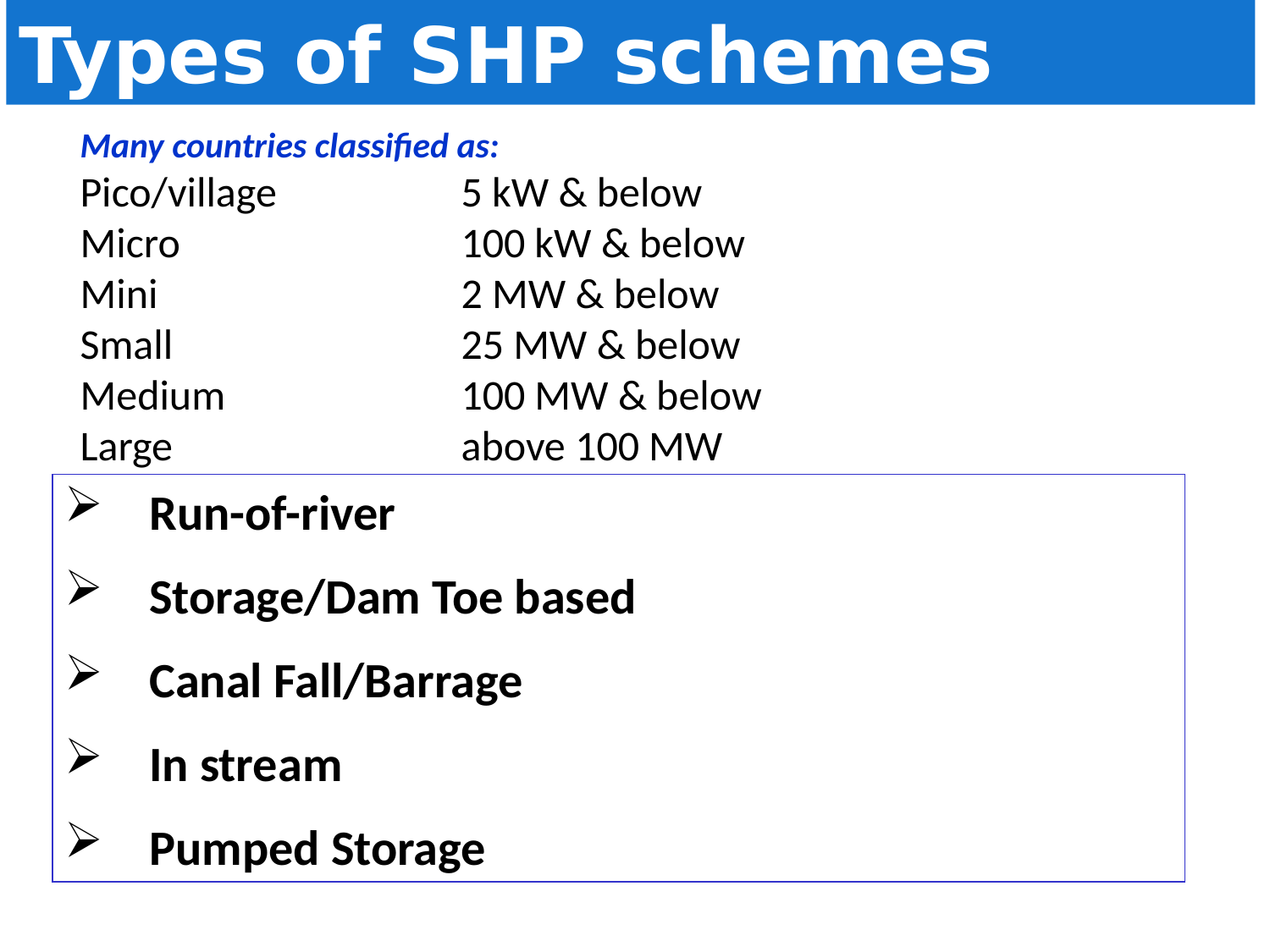

Types of SHP schemes
Many countries classified as:
Pico/village		5 kW & below
Micro			100 kW & below
Mini			2 MW & below
Small			25 MW & below
Medium 		100 MW & below
Large			above 100 MW
    Run-of-river
    Storage/Dam Toe based
    Canal Fall/Barrage
    In stream
    Pumped Storage